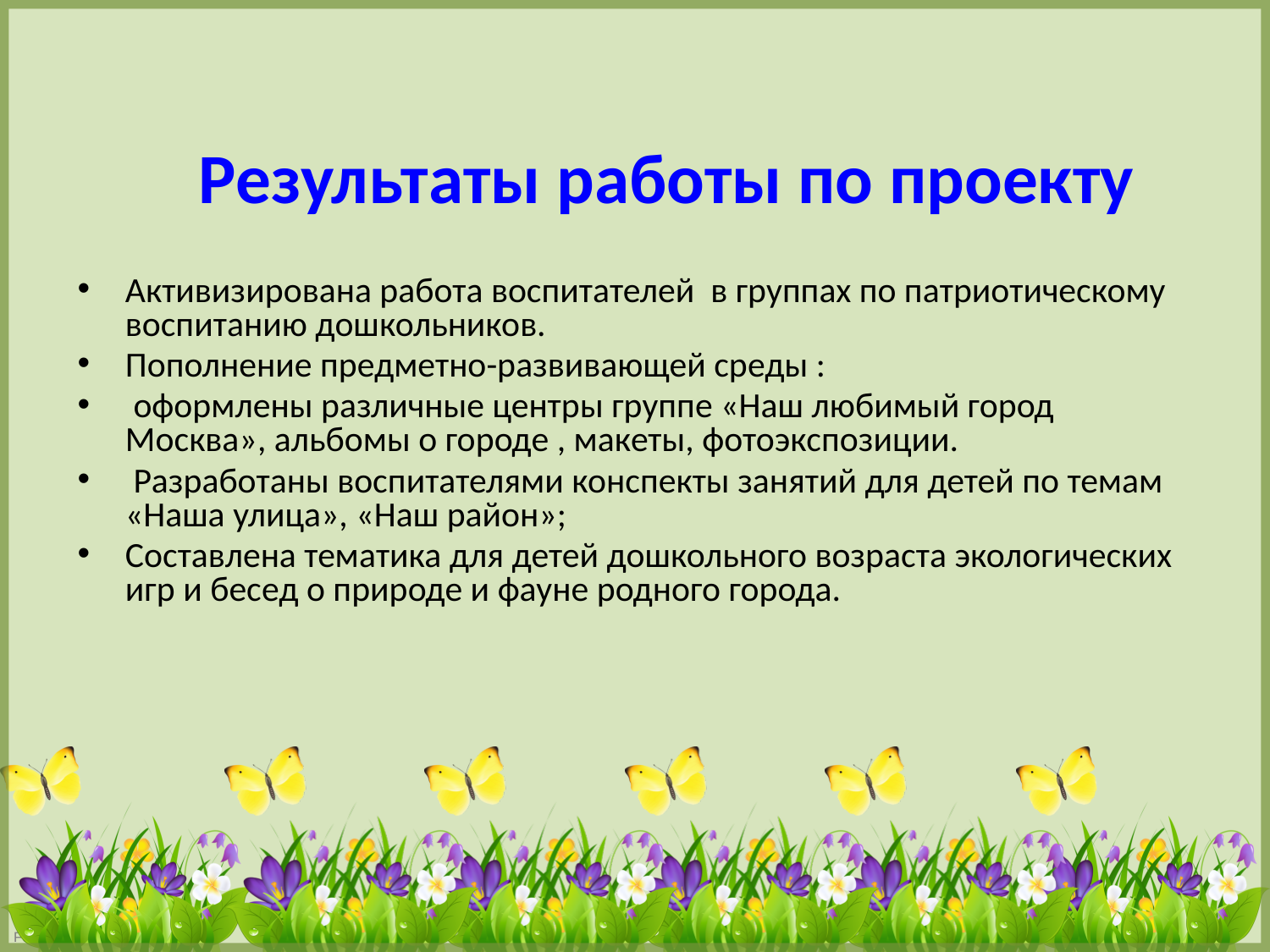

# Результаты работы по проекту
Активизирована работа воспитателей  в группах по патриотическому воспитанию дошкольников.
Пополнение предметно-развивающей среды :
 оформлены различные центры группе «Наш любимый город Москва», альбомы о городе , макеты, фотоэкспозиции.
 Разработаны воспитателями конспекты занятий для детей по темам «Наша улица», «Наш район»;
Составлена тематика для детей дошкольного возраста экологических игр и бесед о природе и фауне родного города.